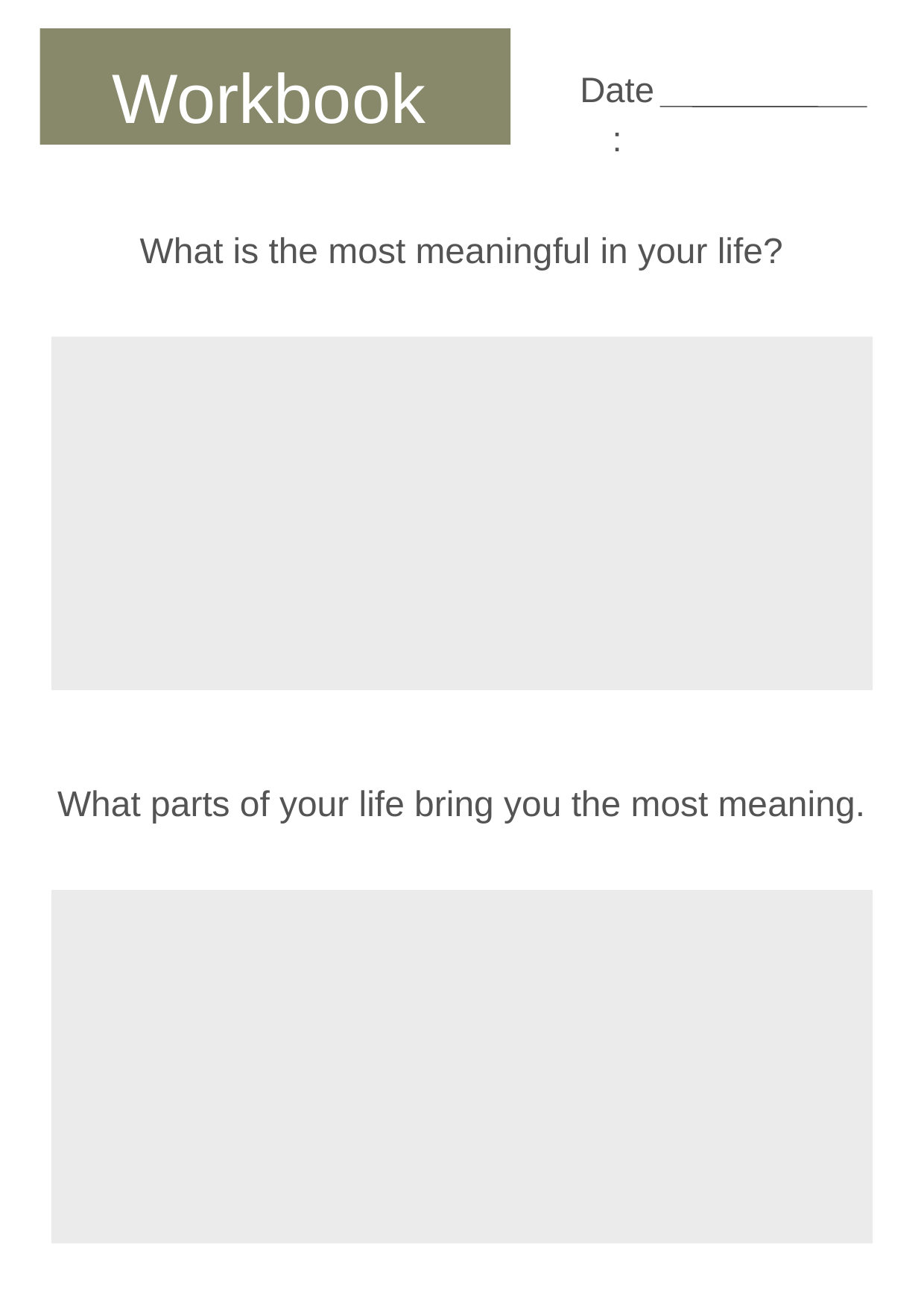

Workbook
Date:

What is the most meaningful in your life?

What parts of your life bring you the most meaning.